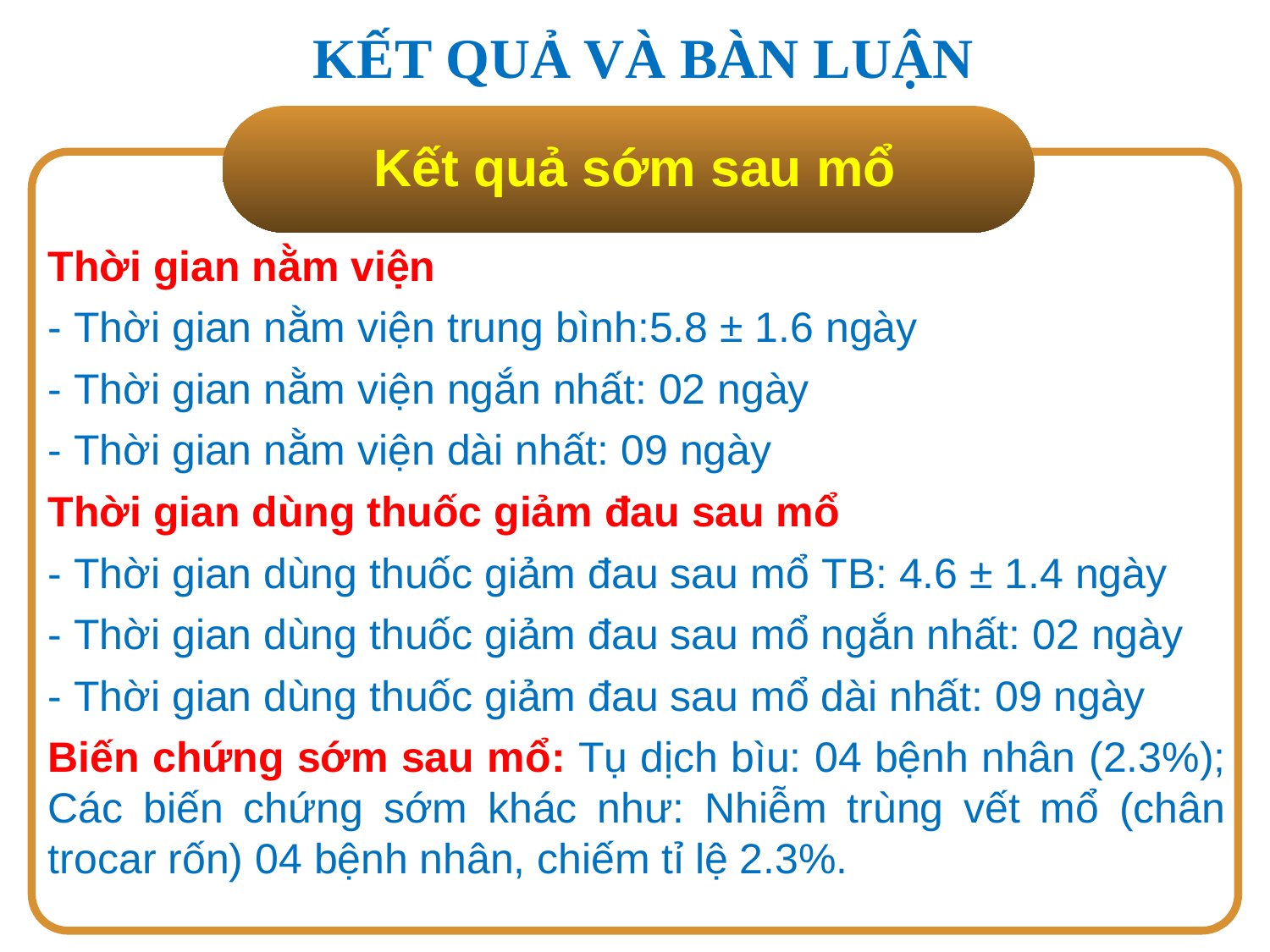

KẾT QUẢ VÀ BÀN LUẬN

Kết quả sớm sau mổ

Thời gian nằm viện
- Thời gian nằm viện trung bình:5.8 ± 1.6 ngày
- Thời gian nằm viện ngắn nhất: 02 ngày
- Thời gian nằm viện dài nhất: 09 ngày
Thời gian dùng thuốc giảm đau sau mổ
- Thời gian dùng thuốc giảm đau sau mổ TB: 4.6 ± 1.4 ngày
- Thời gian dùng thuốc giảm đau sau mổ ngắn nhất: 02 ngày
- Thời gian dùng thuốc giảm đau sau mổ dài nhất: 09 ngày
Biến chứng sớm sau mổ: Tụ dịch bìu: 04 bệnh nhân (2.3%); Các biến chứng sớm khác như: Nhiễm trùng vết mổ (chân trocar rốn) 04 bệnh nhân, chiếm tỉ lệ 2.3%.